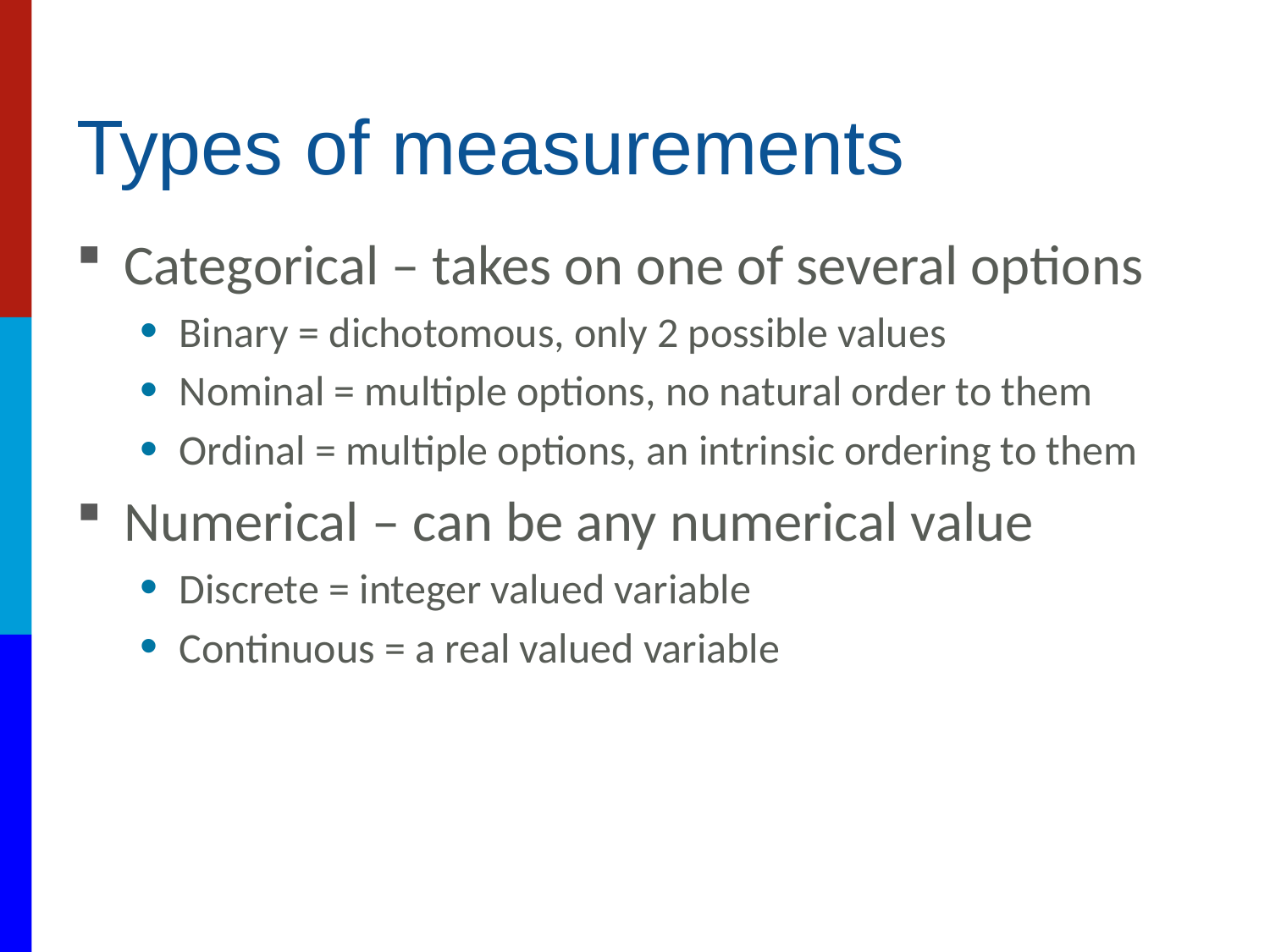

# Types of measurements
Categorical – takes on one of several options
Binary = dichotomous, only 2 possible values
Nominal = multiple options, no natural order to them
Ordinal = multiple options, an intrinsic ordering to them
Numerical – can be any numerical value
Discrete = integer valued variable
Continuous = a real valued variable